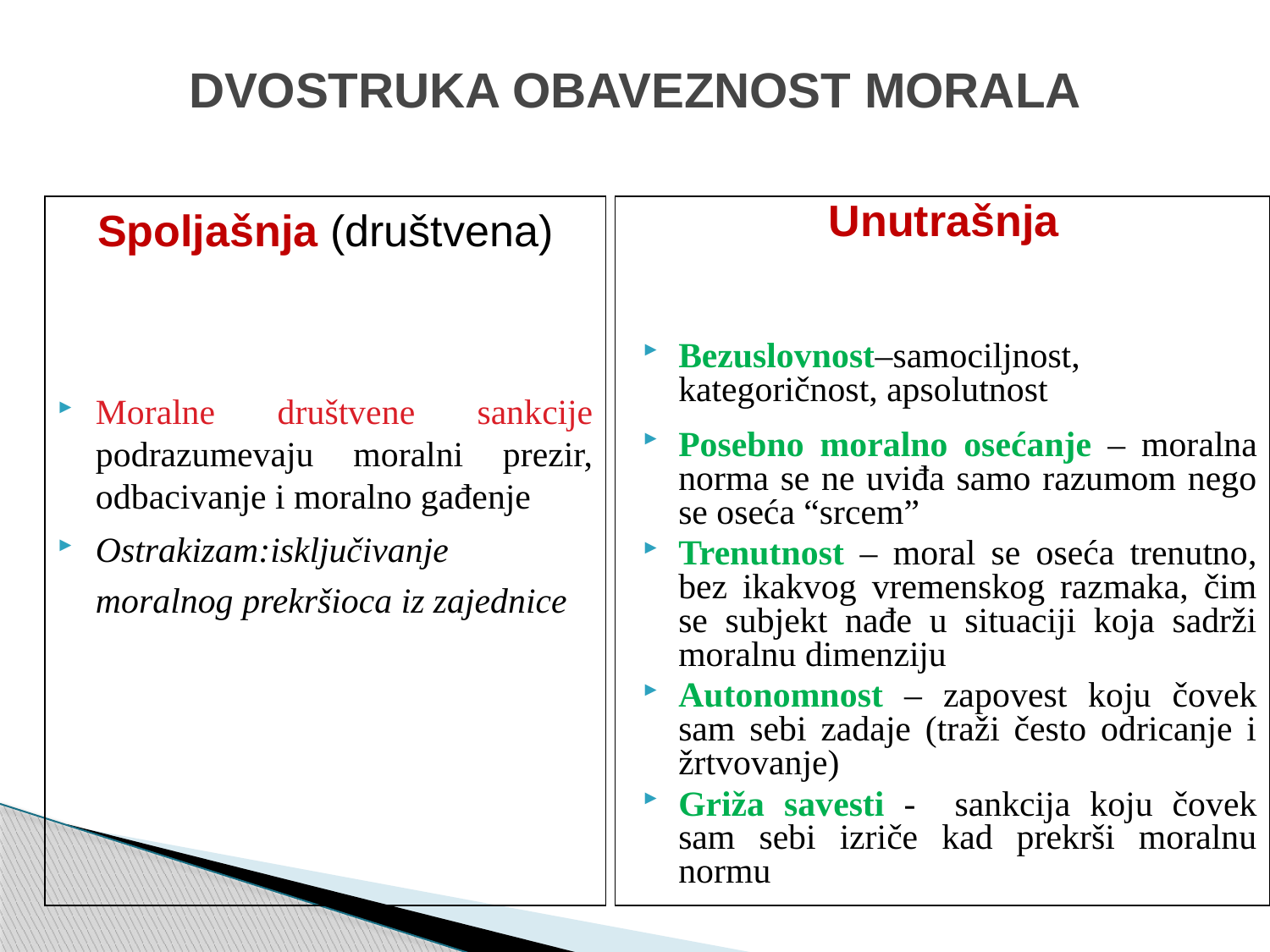

# DVOSTRUKA OBAVEZNOST MORALA
Spoljašnja (društvena)

Moralne društvene sankcije podrazumevaju moralni prezir, odbacivanje i moralno gađenje
Ostrakizam:isključivanje moralnog prekršioca iz zajednice
Unutrašnja

Bezuslovnost–samociljnost, kategoričnost, apsolutnost
Posebno moralno osećanje – moralna norma se ne uviđa samo razumom nego se oseća “srcem”
Trenutnost – moral se oseća trenutno, bez ikakvog vremenskog razmaka, čim se subjekt nađe u situaciji koja sadrži moralnu dimenziju
Autonomnost – zapovest koju čovek sam sebi zadaje (traži često odricanje i žrtvovanje)
Griža savesti -  sankcija koju čovek sam sebi izriče kad prekrši moralnu normu